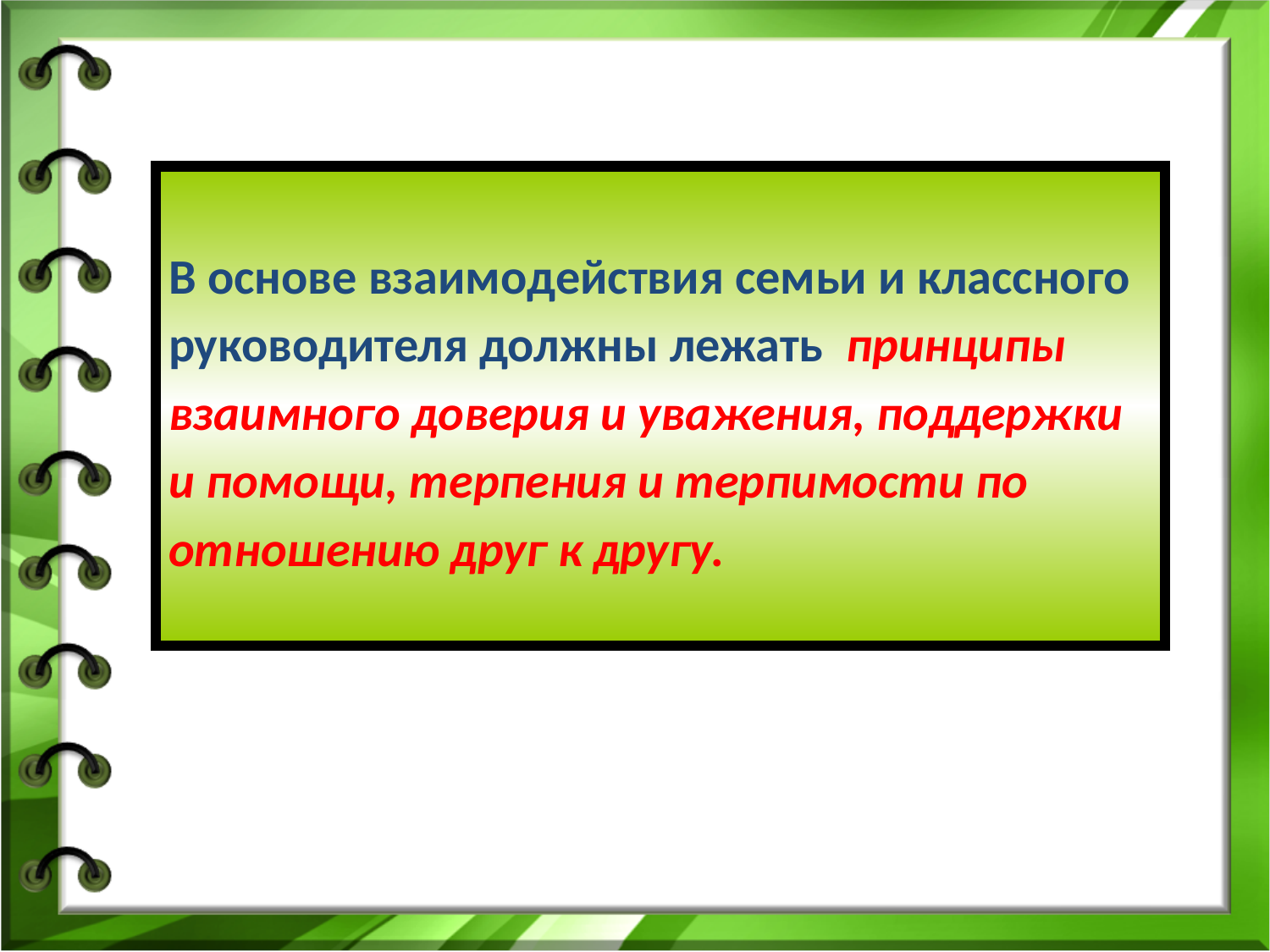

В основе взаимодействия семьи и классного руководителя должны лежать  принципы взаимного доверия и уважения, поддержки и помощи, терпения и терпимости по отношению друг к другу.